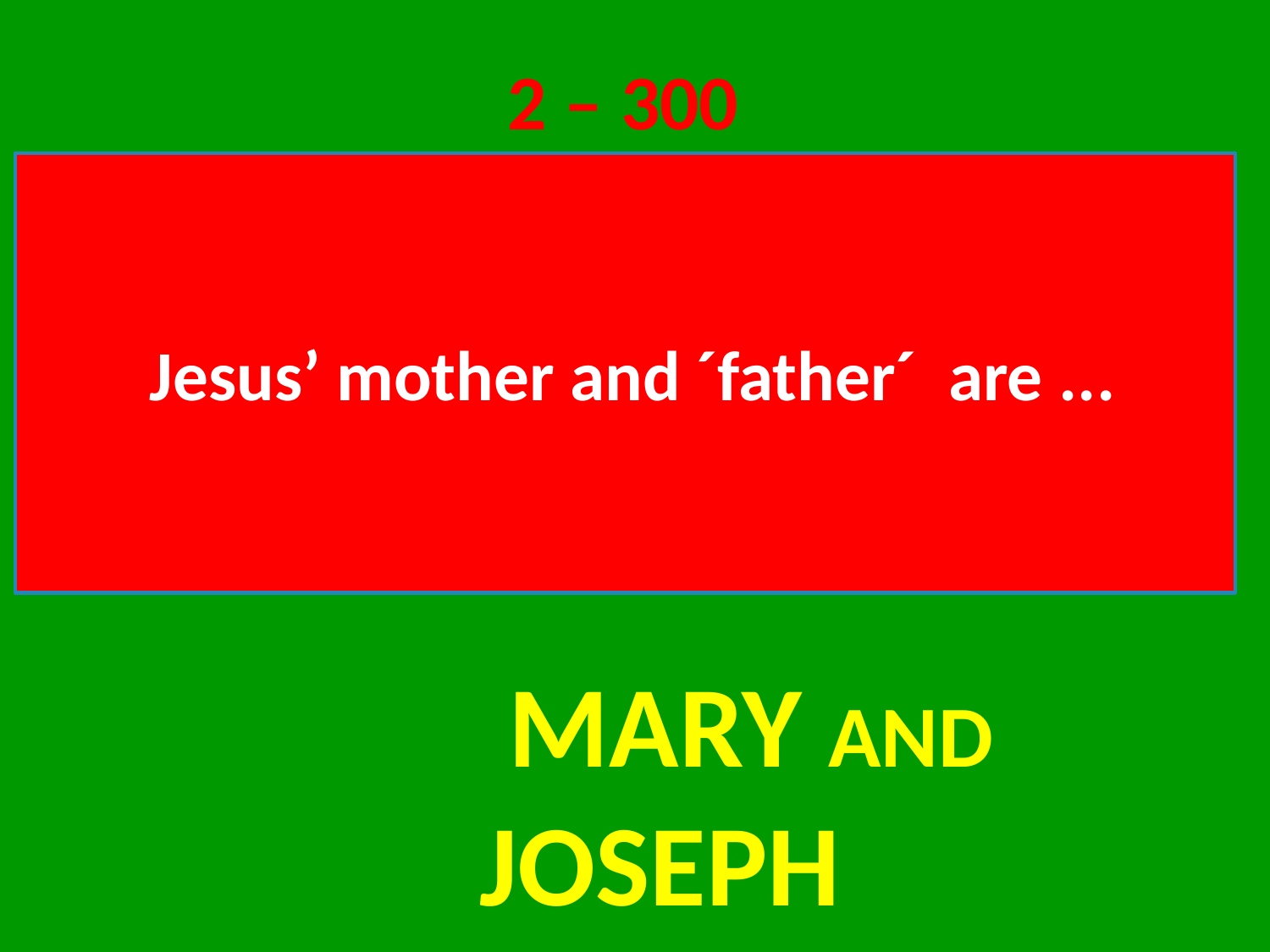

2 – 300
# Jesus’ mother and ´father´  are ...
       MARY AND JOSEPH